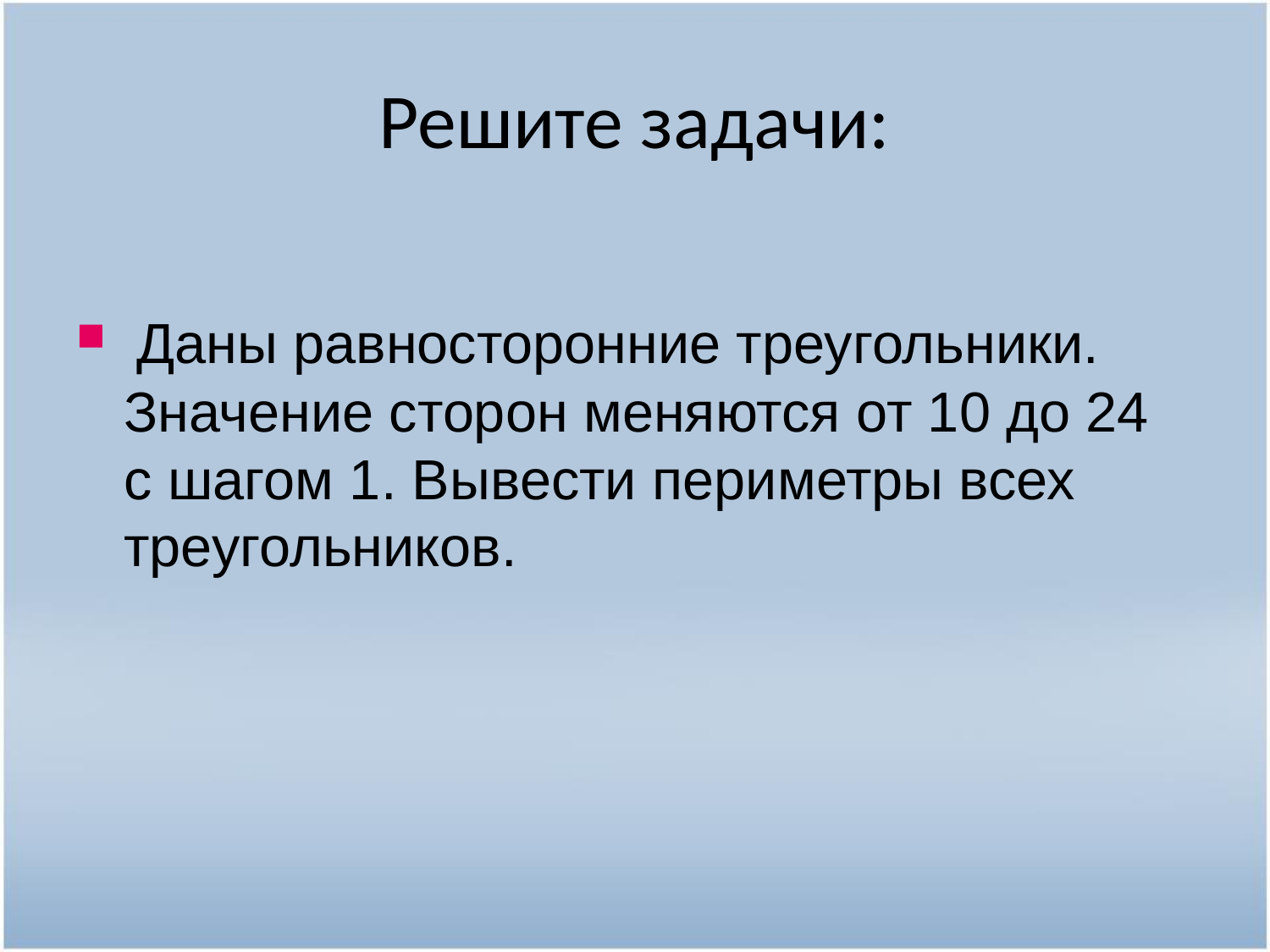

# Решите задачи:

 Даны равносторонние треугольники. Значение сторон меняются от 10 до 24 с шагом 1. Вывести периметры всех треугольников.